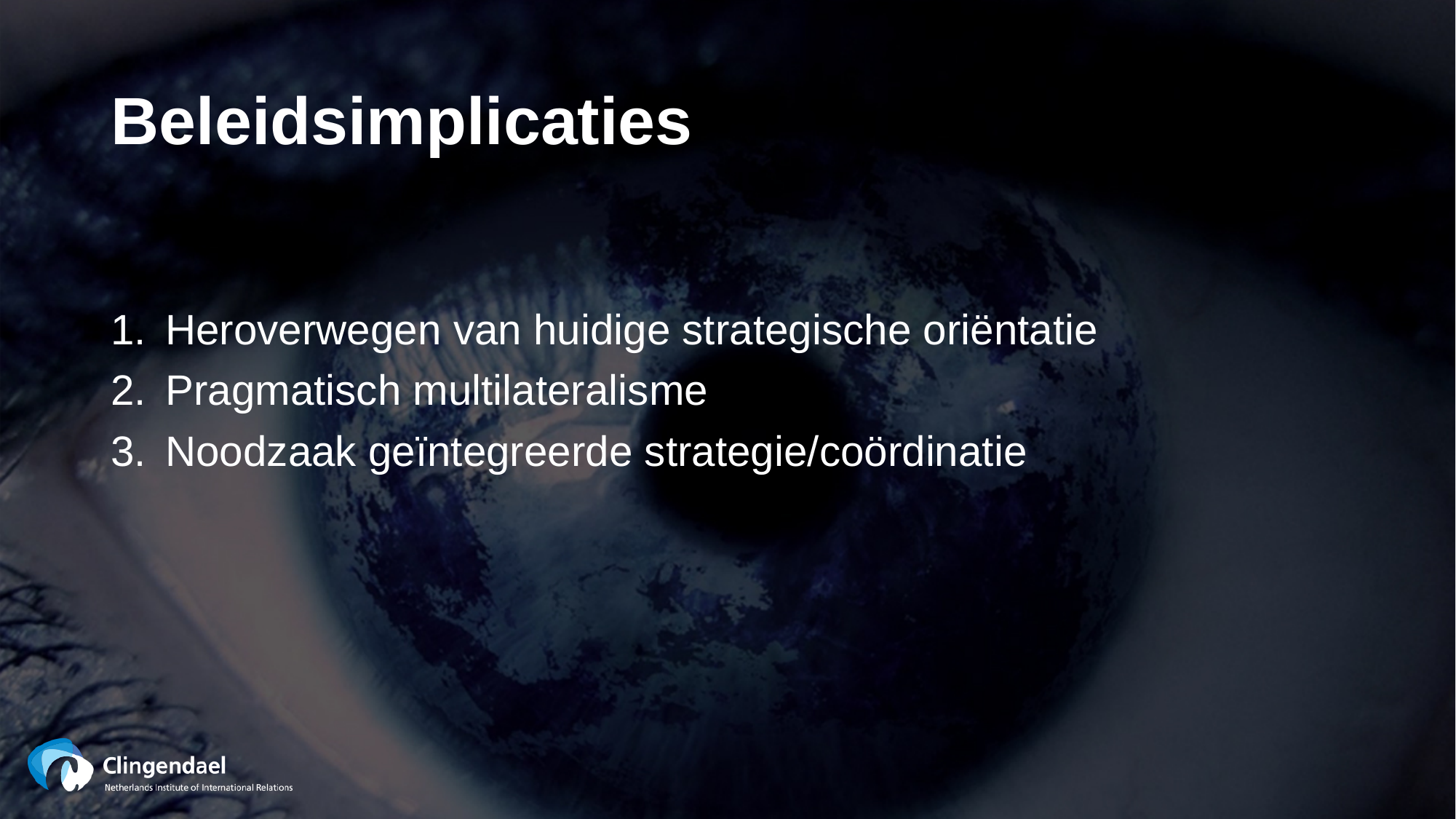

# Beleidsimplicaties
Heroverwegen van huidige strategische oriëntatie
Pragmatisch multilateralisme
Noodzaak geïntegreerde strategie/coördinatie